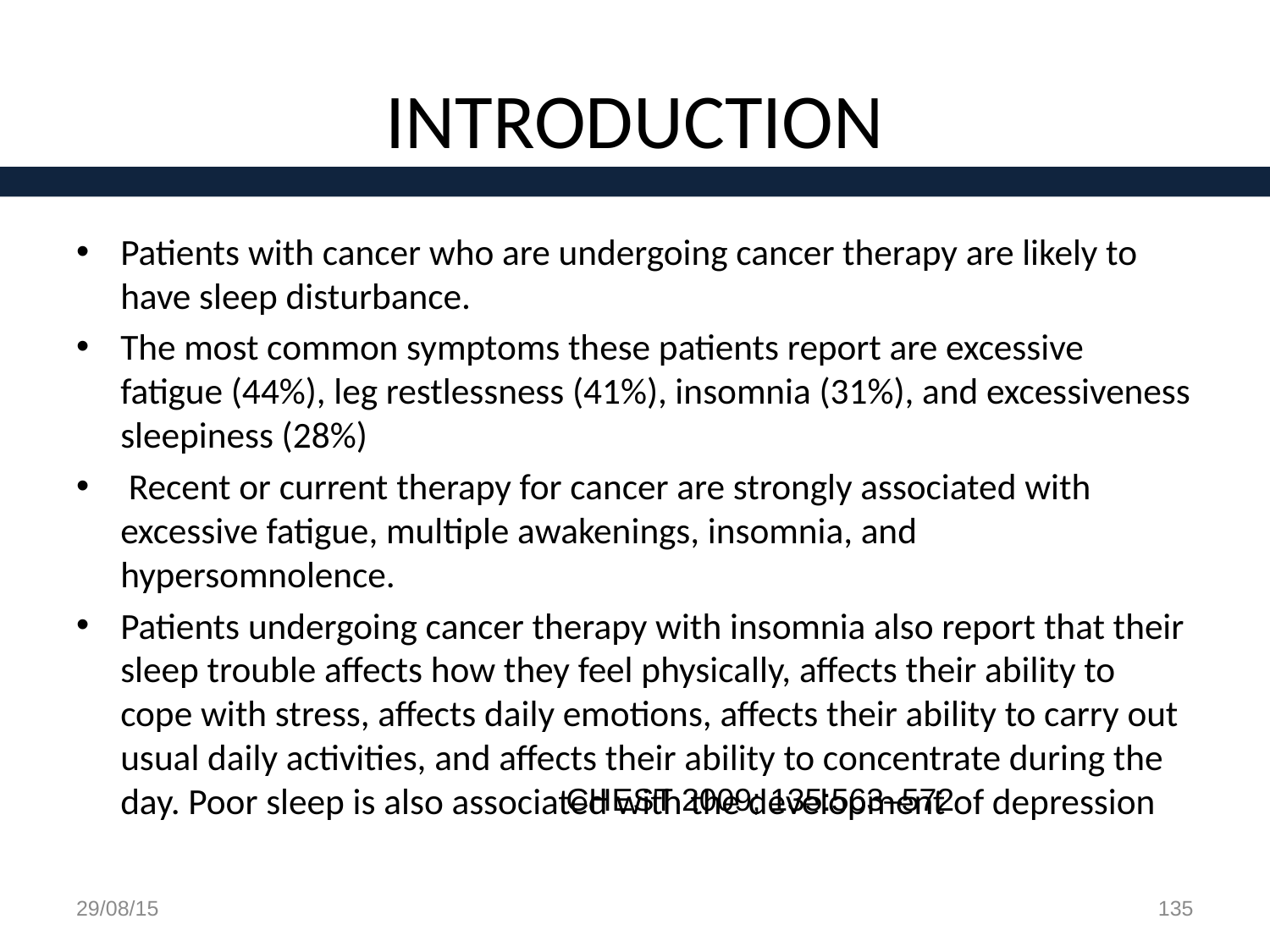

# INTRODUCTION

Patients with cancer who are undergoing cancer therapy are likely to have sleep disturbance.
The most common symptoms these patients report are excessive fatigue (44%), leg restlessness (41%), insomnia (31%), and excessiveness sleepiness (28%)
 Recent or current therapy for cancer are strongly associated with excessive fatigue, multiple awakenings, insomnia, and hypersomnolence.
Patients undergoing cancer therapy with insomnia also report that their sleep trouble affects how they feel physically, affects their ability to cope with stress, affects daily emotions, affects their ability to carry out usual daily activities, and affects their ability to concentrate during the day. Poor sleep is also associated with the development of depression
CHEST 2009; 135:563–572
29/08/15
135